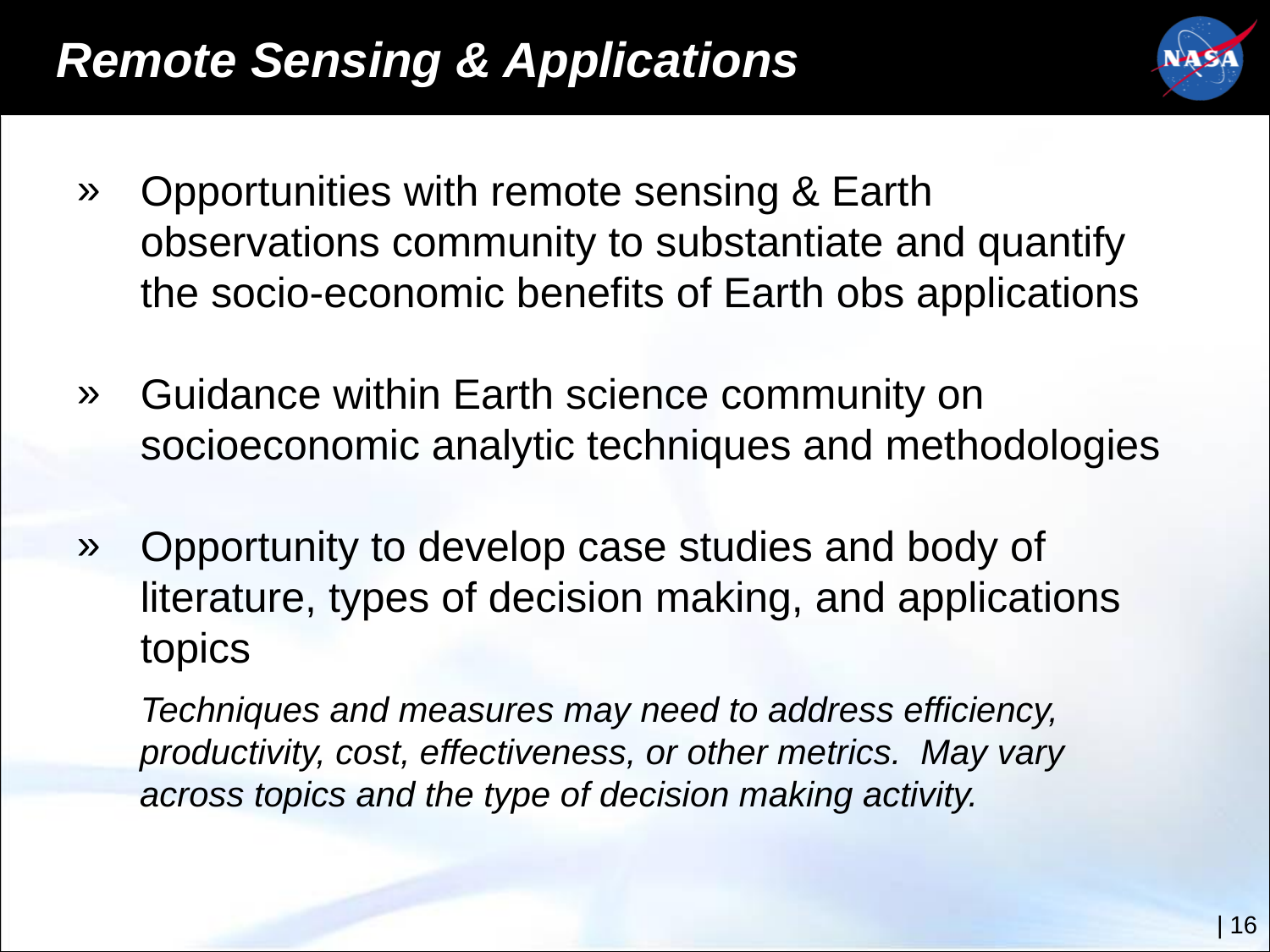

Remote Sensing & Applications
Opportunities with remote sensing & Earth observations community to substantiate and quantify the socio-economic benefits of Earth obs applications

Guidance within Earth science community on socioeconomic analytic techniques and methodologies

Opportunity to develop case studies and body of literature, types of decision making, and applications topics
Techniques and measures may need to address efficiency, productivity, cost, effectiveness, or other metrics.  May vary across topics and the type of decision making activity.

|‌ 16